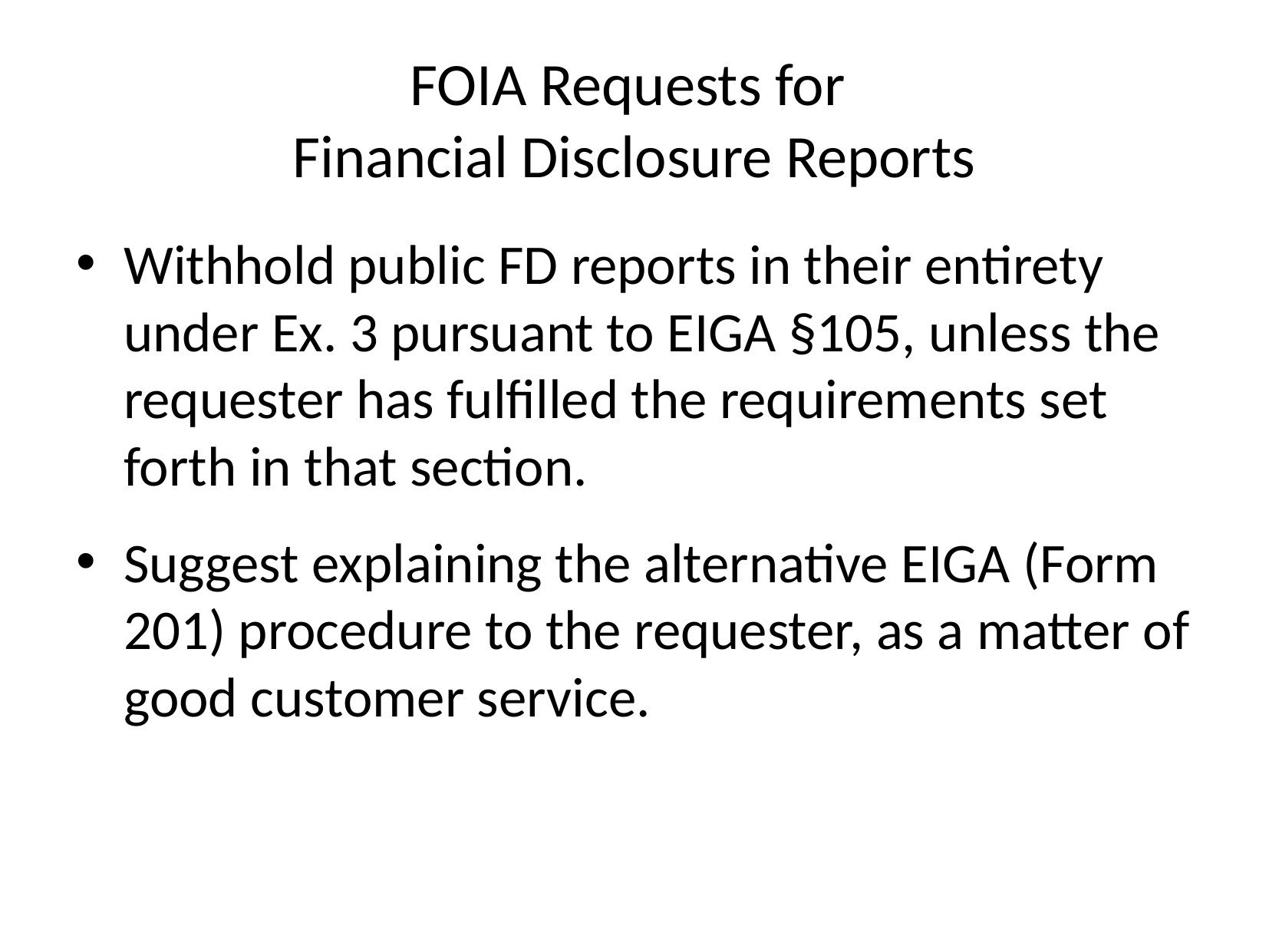

# FOIA Requests for Financial Disclosure Reports
Withhold public FD reports in their entirety under Ex. 3 pursuant to EIGA §105, unless the requester has fulfilled the requirements set forth in that section.
Suggest explaining the alternative EIGA (Form 201) procedure to the requester, as a matter of good customer service.